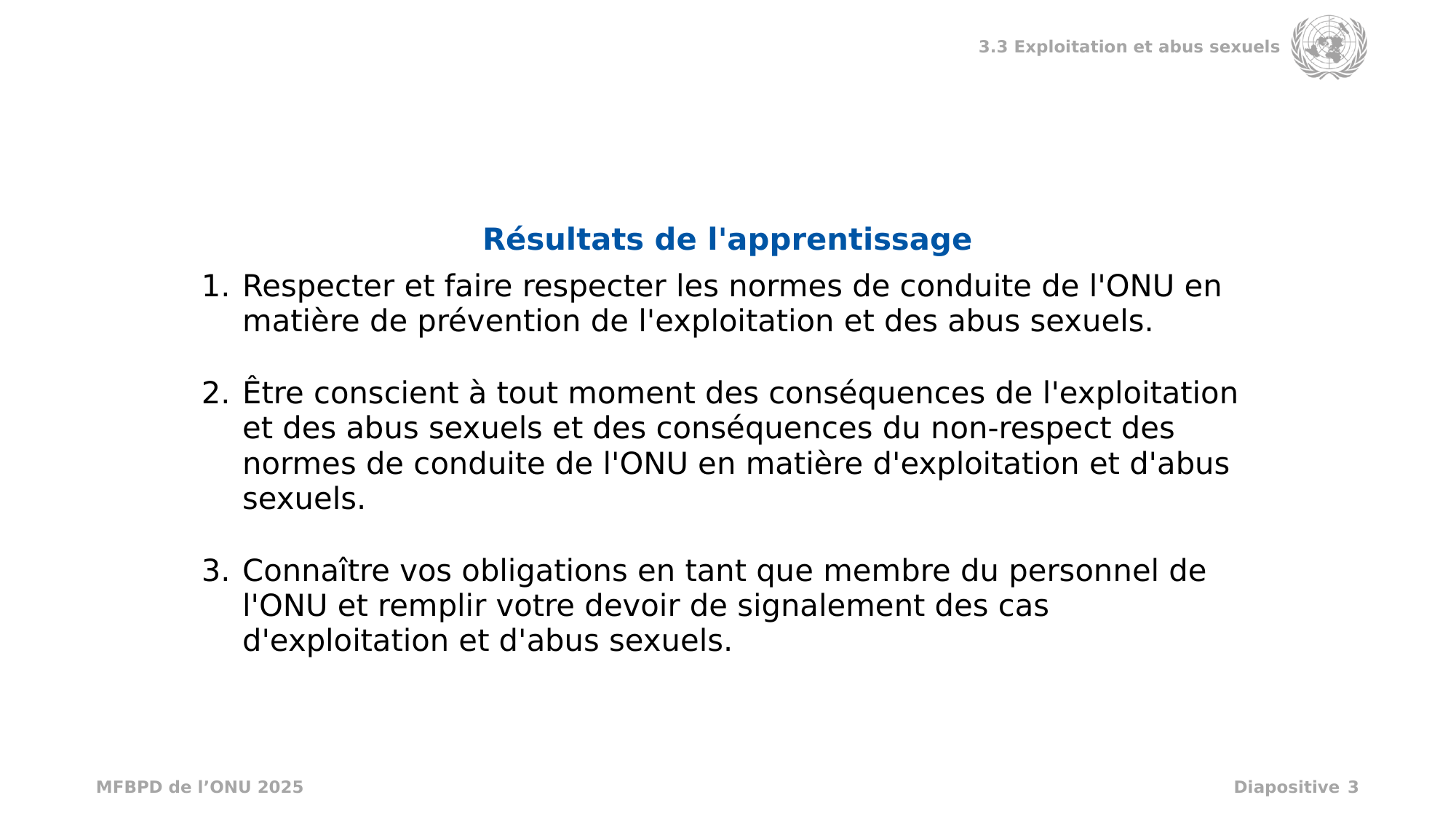

| Résultats de l'apprentissage |
| --- |
| Respecter et faire respecter les normes de conduite de l'ONU en matière de prévention de l'exploitation et des abus sexuels. Être conscient à tout moment des conséquences de l'exploitation et des abus sexuels et des conséquences du non-respect des normes de conduite de l'ONU en matière d'exploitation et d'abus sexuels. Connaître vos obligations en tant que membre du personnel de l'ONU et remplir votre devoir de signalement des cas d'exploitation et d'abus sexuels. |